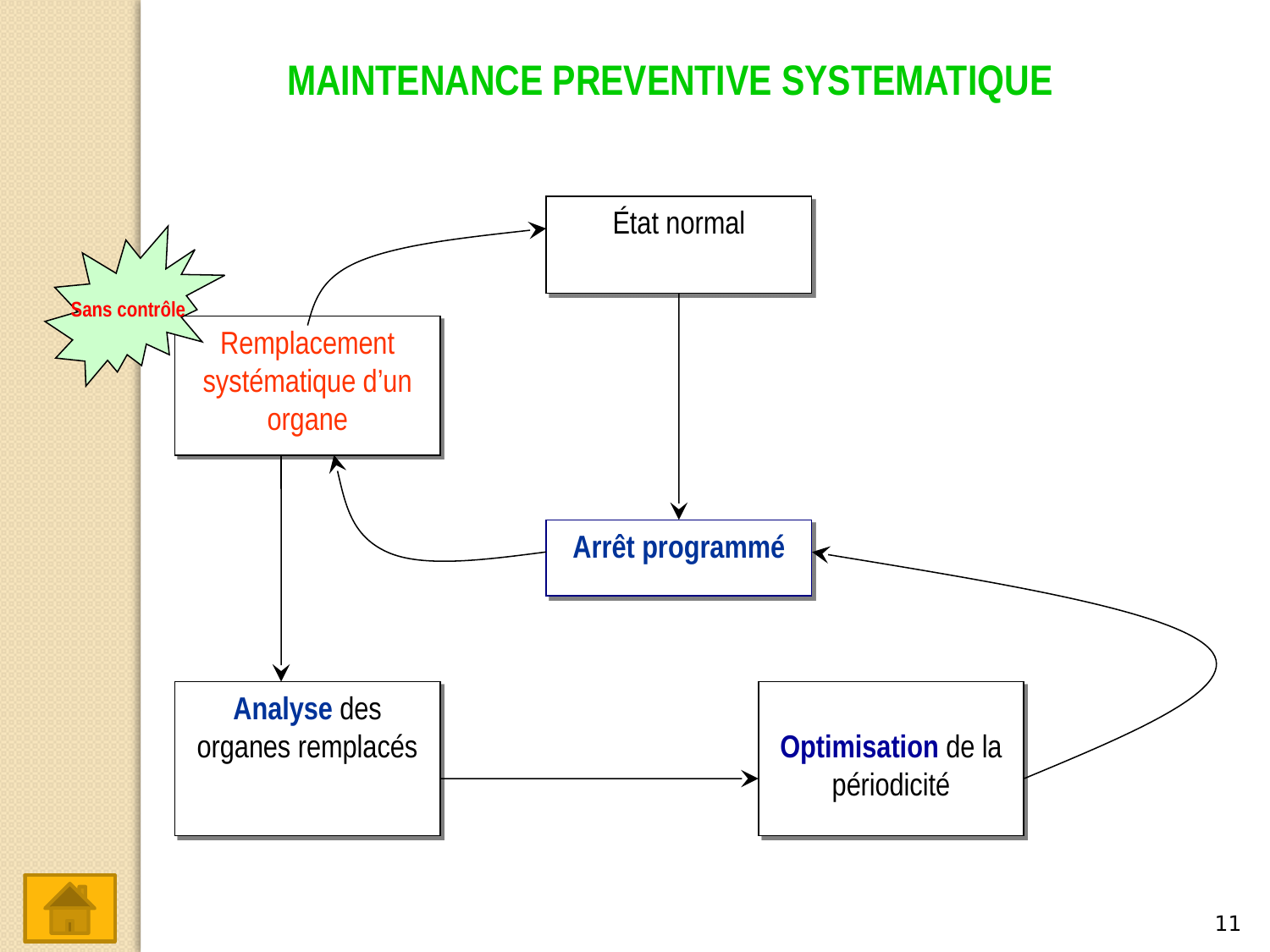

MAINTENANCE PREVENTIVE SYSTEMATIQUE
État normal
Sans contrôle

Remplacement systématique d’un organe

Arrêt programmé

Analyse des organes remplacés

Optimisation de la périodicité

11